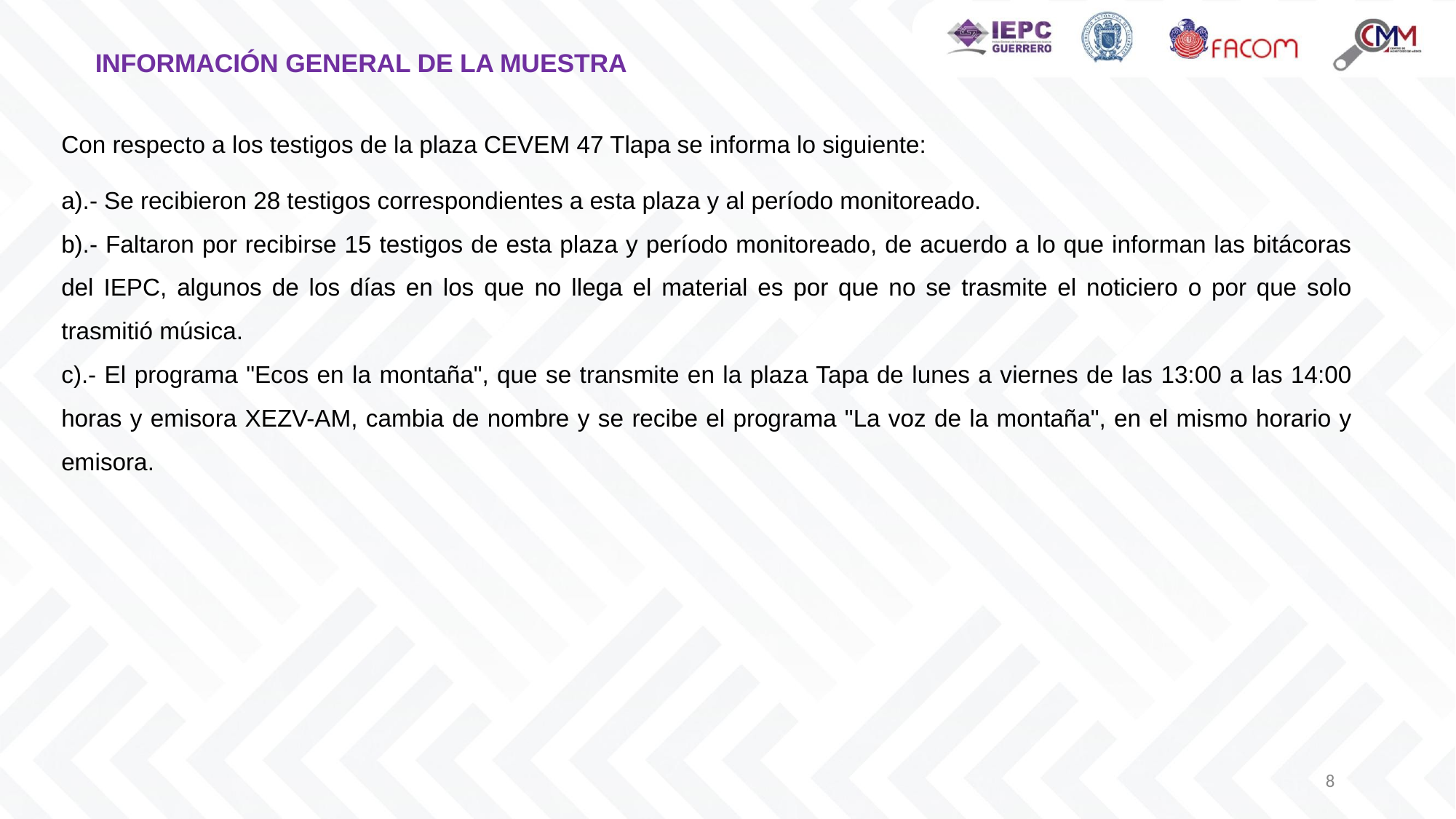

# INFORMACIÓN GENERAL DE LA MUESTRA
Con respecto a los testigos de la plaza CEVEM 47 Tlapa se informa lo siguiente:
a).- Se recibieron 28 testigos correspondientes a esta plaza y al período monitoreado.
b).- Faltaron por recibirse 15 testigos de esta plaza y período monitoreado, de acuerdo a lo que informan las bitácoras del IEPC, algunos de los días en los que no llega el material es por que no se trasmite el noticiero o por que solo trasmitió música.
c).- El programa "Ecos en la montaña", que se transmite en la plaza Tapa de lunes a viernes de las 13:00 a las 14:00 horas y emisora XEZV-AM, cambia de nombre y se recibe el programa "La voz de la montaña", en el mismo horario y emisora.

8